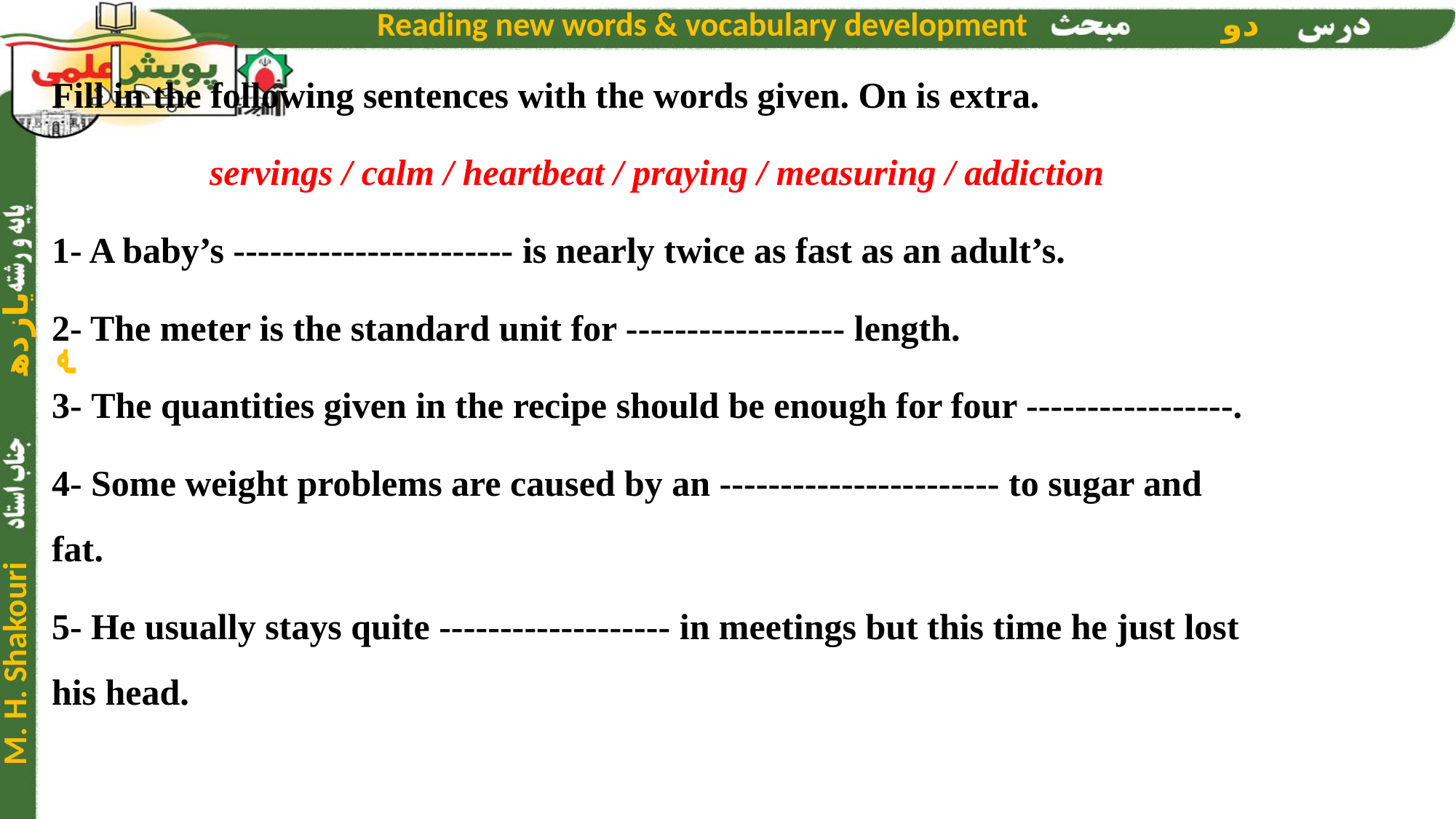

Fill in the following sentences with the words given. On is extra.
servings / calm / heartbeat / praying / measuring / addiction
1- A baby’s ----------------------- is nearly twice as fast as an adult’s.
2- The meter is the standard unit for ------------------ length.
3- The quantities given in the recipe should be enough for four -----------------.
4- Some weight problems are caused by an ----------------------- to sugar and fat.
5- He usually stays quite ------------------- in meetings but this time he just lost his head.